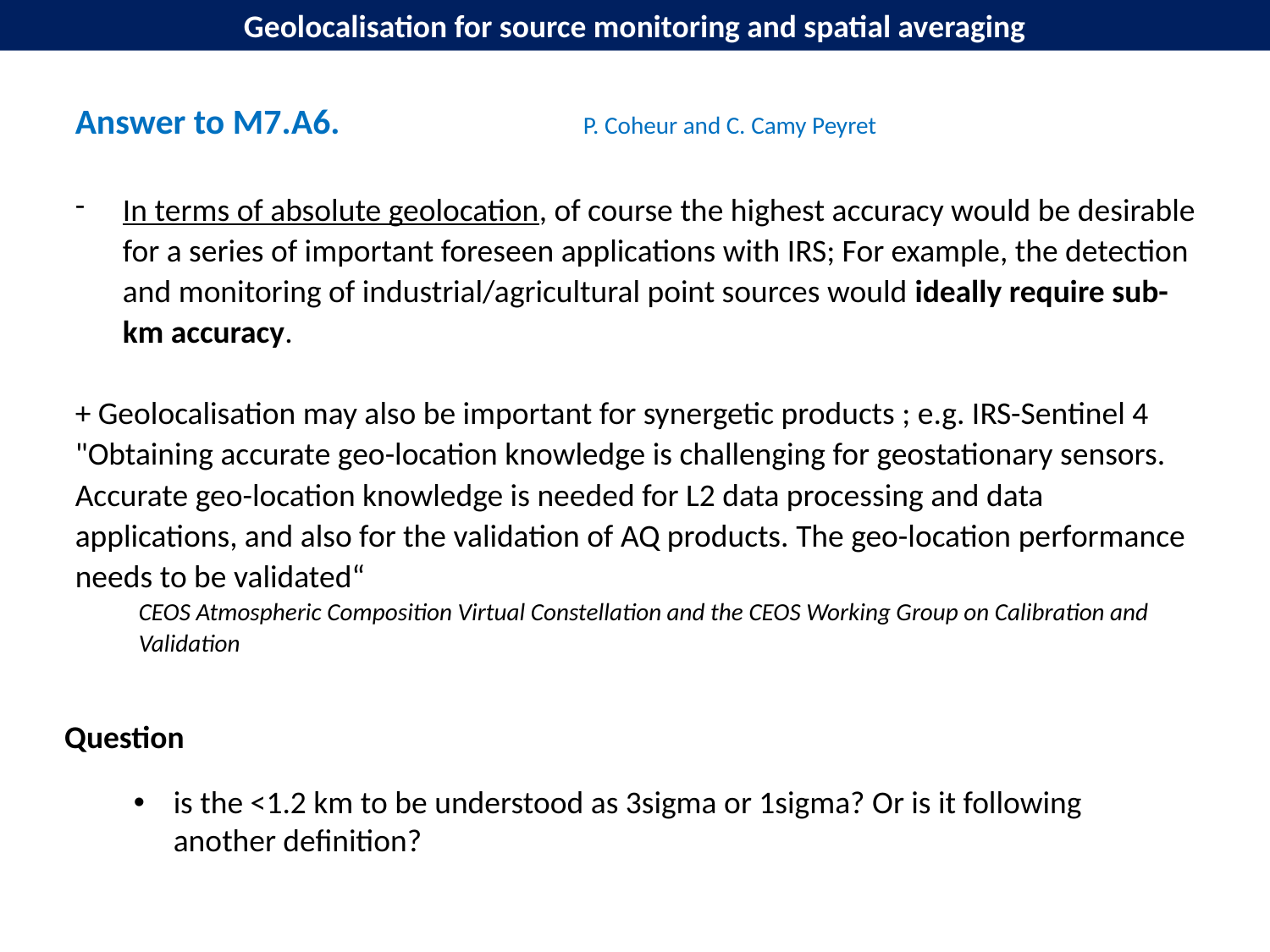

Geolocalisation for source monitoring and spatial averaging
Answer to M7.A6. 		P. Coheur and C. Camy Peyret

In terms of absolute geolocation, of course the highest accuracy would be desirable for a series of important foreseen applications with IRS; For example, the detection and monitoring of industrial/agricultural point sources would ideally require sub-km accuracy.

+ Geolocalisation may also be important for synergetic products ; e.g. IRS-Sentinel 4 "Obtaining accurate geo-location knowledge is challenging for geostationary sensors. Accurate geo-location knowledge is needed for L2 data processing and data applications, and also for the validation of AQ products. The geo-location performance needs to be validated“
CEOS Atmospheric Composition Virtual Constellation and the CEOS Working Group on Calibration and Validation

Question
is the <1.2 km to be understood as 3sigma or 1sigma? Or is it following another definition?